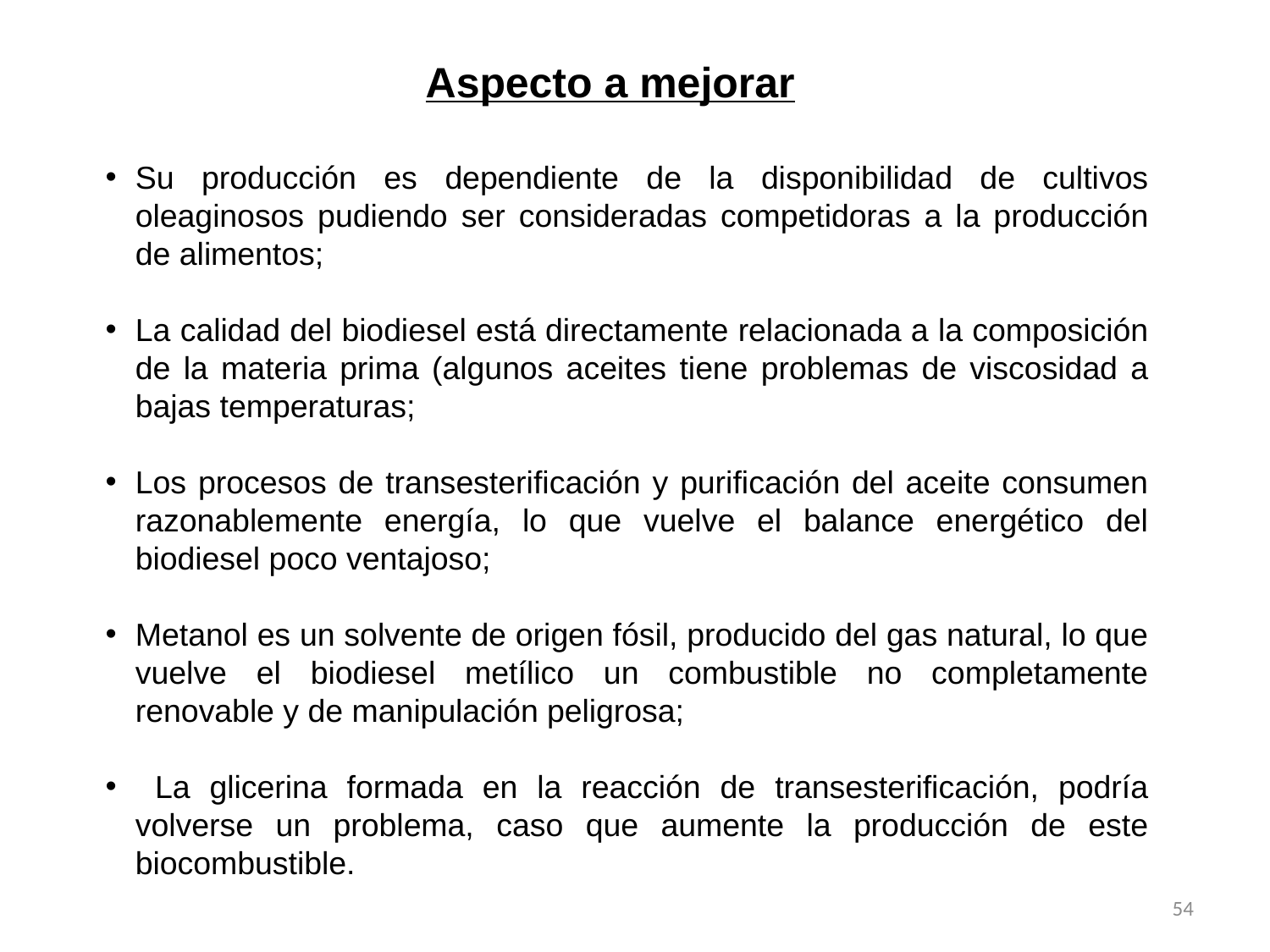

Aspecto a mejorar

Su producción es dependiente de la disponibilidad de cultivos oleaginosos pudiendo ser consideradas competidoras a la producción de alimentos;

La calidad del biodiesel está directamente relacionada a la composición de la materia prima (algunos aceites tiene problemas de viscosidad a bajas temperaturas;

Los procesos de transesterificación y purificación del aceite consumen razonablemente energía, lo que vuelve el balance energético del biodiesel poco ventajoso;

Metanol es un solvente de origen fósil, producido del gas natural, lo que vuelve el biodiesel metílico un combustible no completamente renovable y de manipulación peligrosa;

 La glicerina formada en la reacción de transesterificación, podría volverse un problema, caso que aumente la producción de este biocombustible.
54